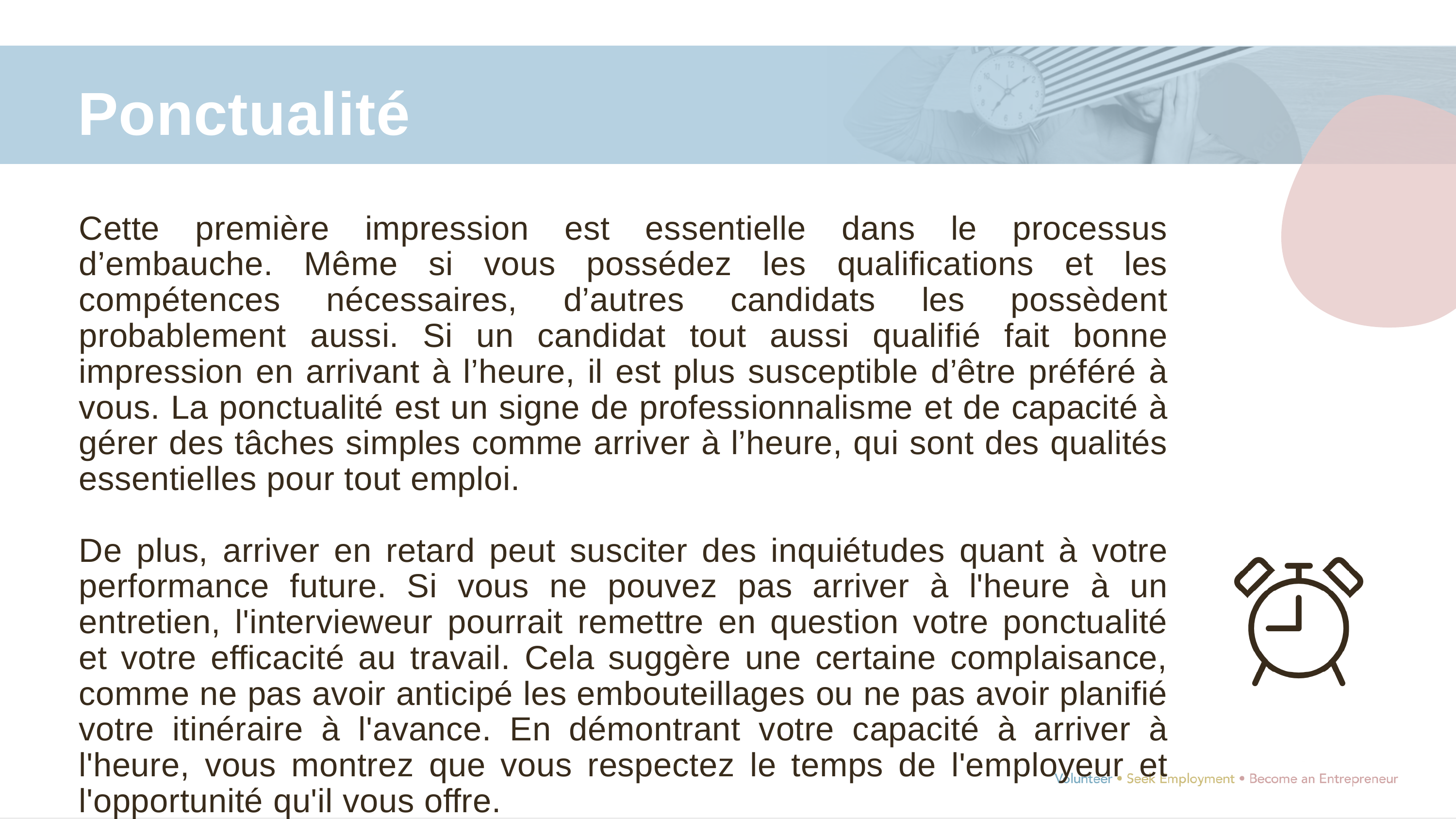

Ponctualité

Cette première impression est essentielle dans le processus d’embauche. Même si vous possédez les qualifications et les compétences nécessaires, d’autres candidats les possèdent probablement aussi. Si un candidat tout aussi qualifié fait bonne impression en arrivant à l’heure, il est plus susceptible d’être préféré à vous. La ponctualité est un signe de professionnalisme et de capacité à gérer des tâches simples comme arriver à l’heure, qui sont des qualités essentielles pour tout emploi.

De plus, arriver en retard peut susciter des inquiétudes quant à votre performance future. Si vous ne pouvez pas arriver à l'heure à un entretien, l'intervieweur pourrait remettre en question votre ponctualité et votre efficacité au travail. Cela suggère une certaine complaisance, comme ne pas avoir anticipé les embouteillages ou ne pas avoir planifié votre itinéraire à l'avance. En démontrant votre capacité à arriver à l'heure, vous montrez que vous respectez le temps de l'employeur et l'opportunité qu'il vous offre.